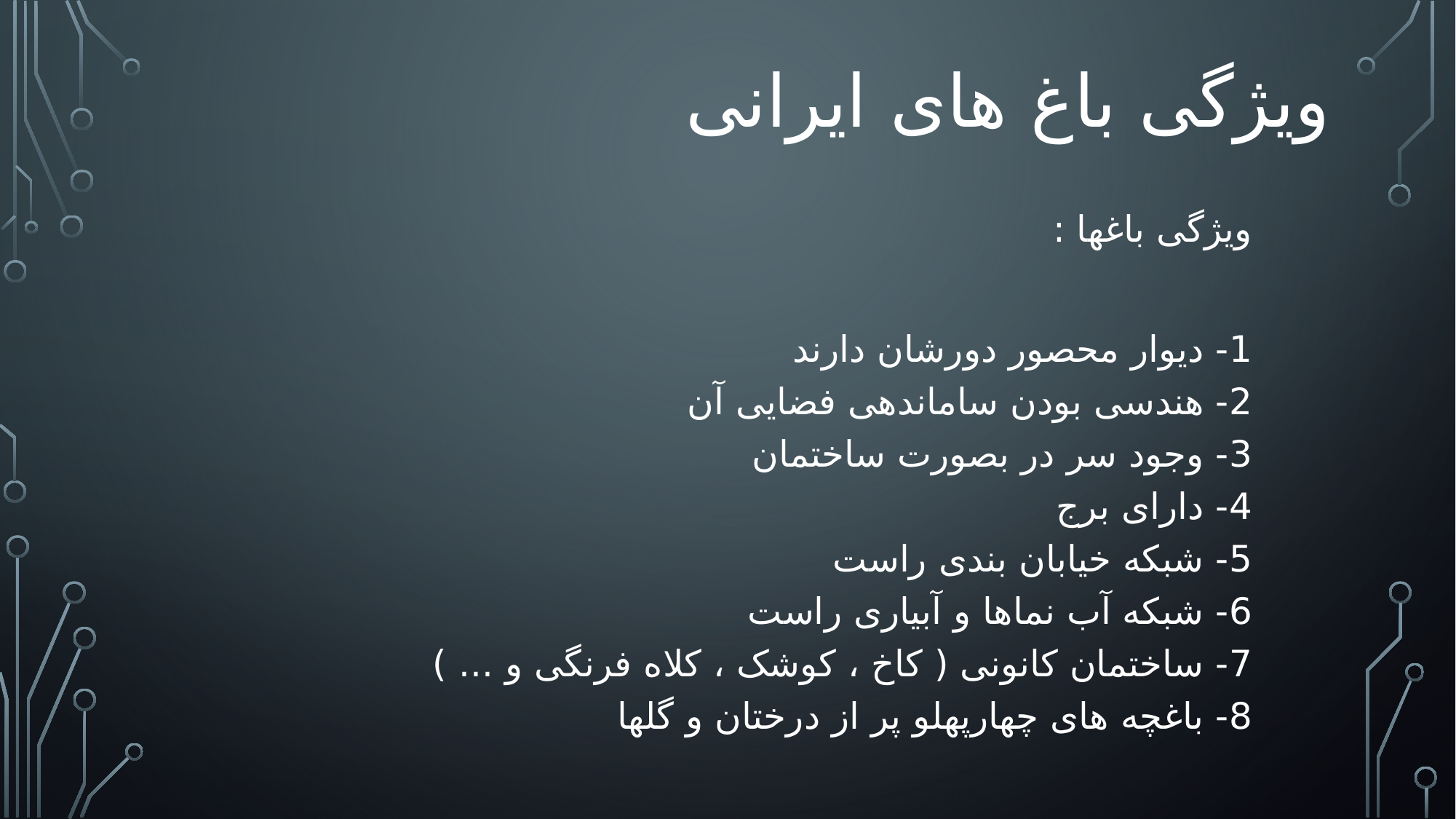

# ويژگی باغ های ايرانی
ویژگی باغها :
1- دیوار محصور دورشان دارند
2- هندسی بودن ساماندهی فضایی آن
3- وجود سر در بصورت ساختمان
4- دارای برج
5- شبکه خیابان بندی راست
6- شبکه آب نماها و آبیاری راست
7- ساختمان کانونی ( کاخ ، کوشک ، کلاه فرنگی و ... )
8- باغچه های چهارپهلو پر از درختان و گلها